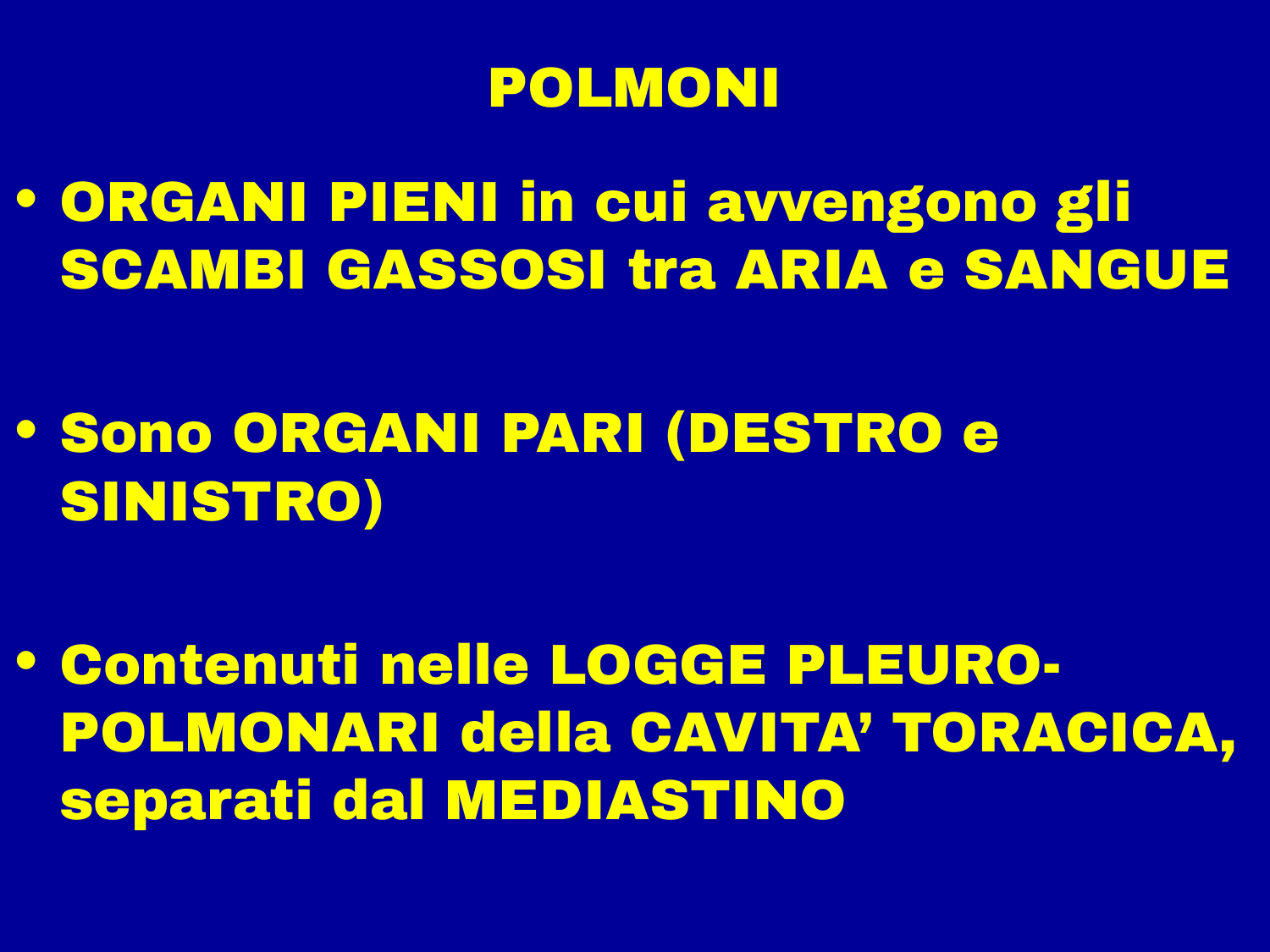

# POLMONI
ORGANI PIENI in cui avvengono gli SCAMBI GASSOSI tra ARIA e SANGUE

Sono ORGANI PARI (DESTRO e SINISTRO)

Contenuti nelle LOGGE PLEURO-POLMONARI della CAVITA’ TORACICA, separati dal MEDIASTINO